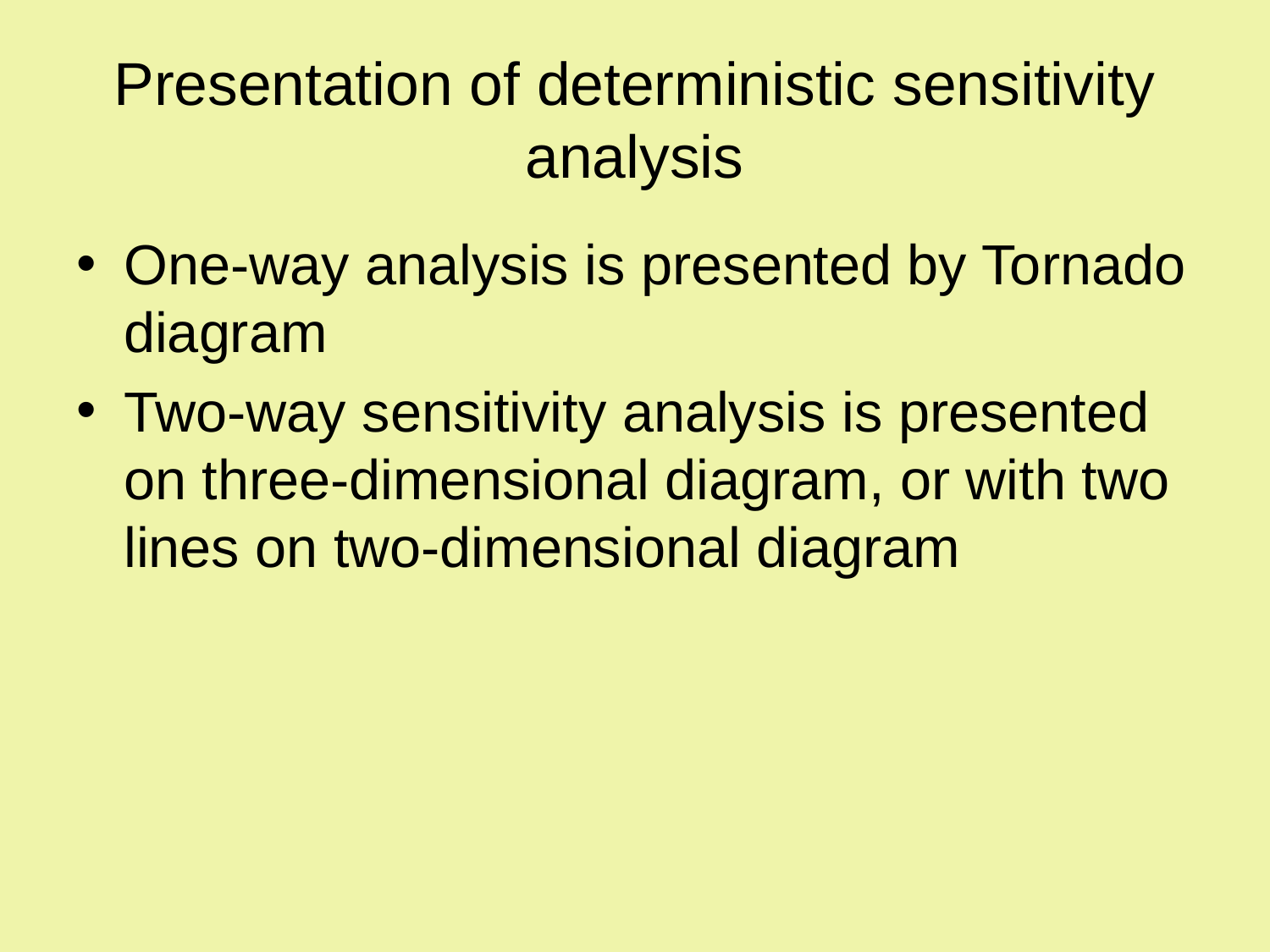

# Presentation of deterministic sensitivity analysis
One-way analysis is presented by Tornado diagram
Two-way sensitivity analysis is presented on three-dimensional diagram, or with two lines on two-dimensional diagram